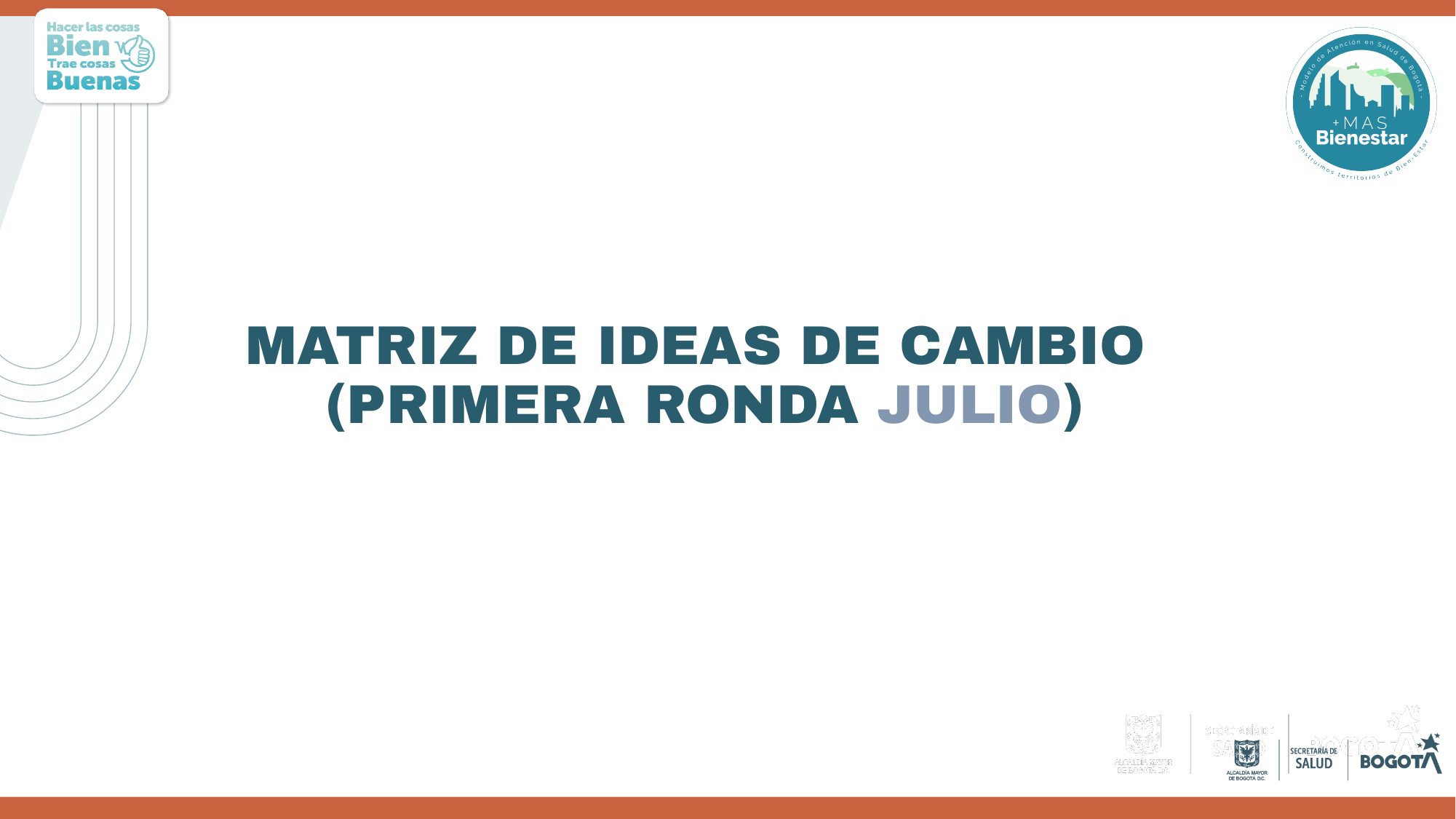

# MATRIZ DE IDEAS DE CAMBIO (PRIMERA RONDA JULIO)